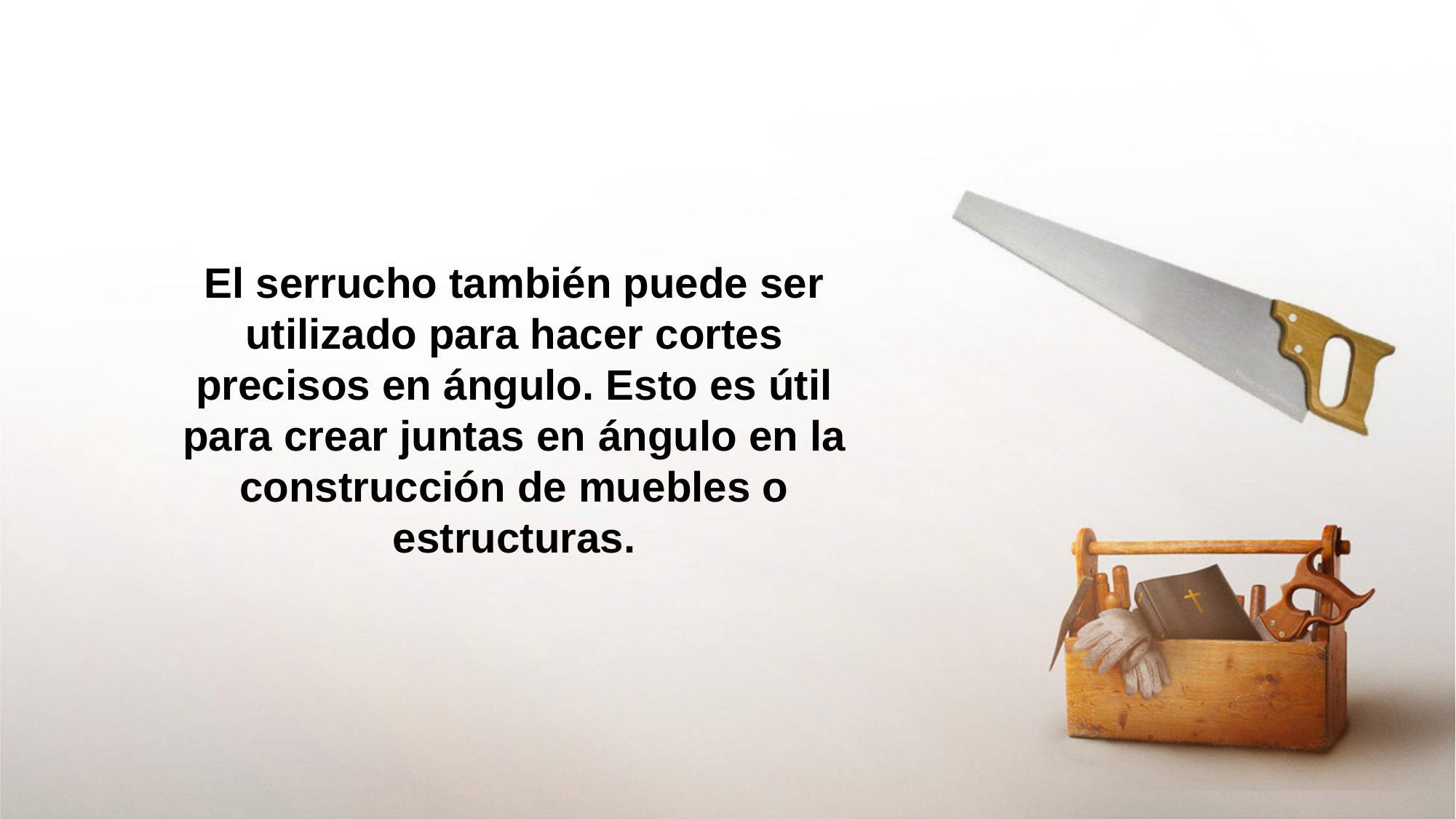

El serrucho también puede ser utilizado para hacer cortes precisos en ángulo. Esto es útil para crear juntas en ángulo en la construcción de muebles o estructuras.